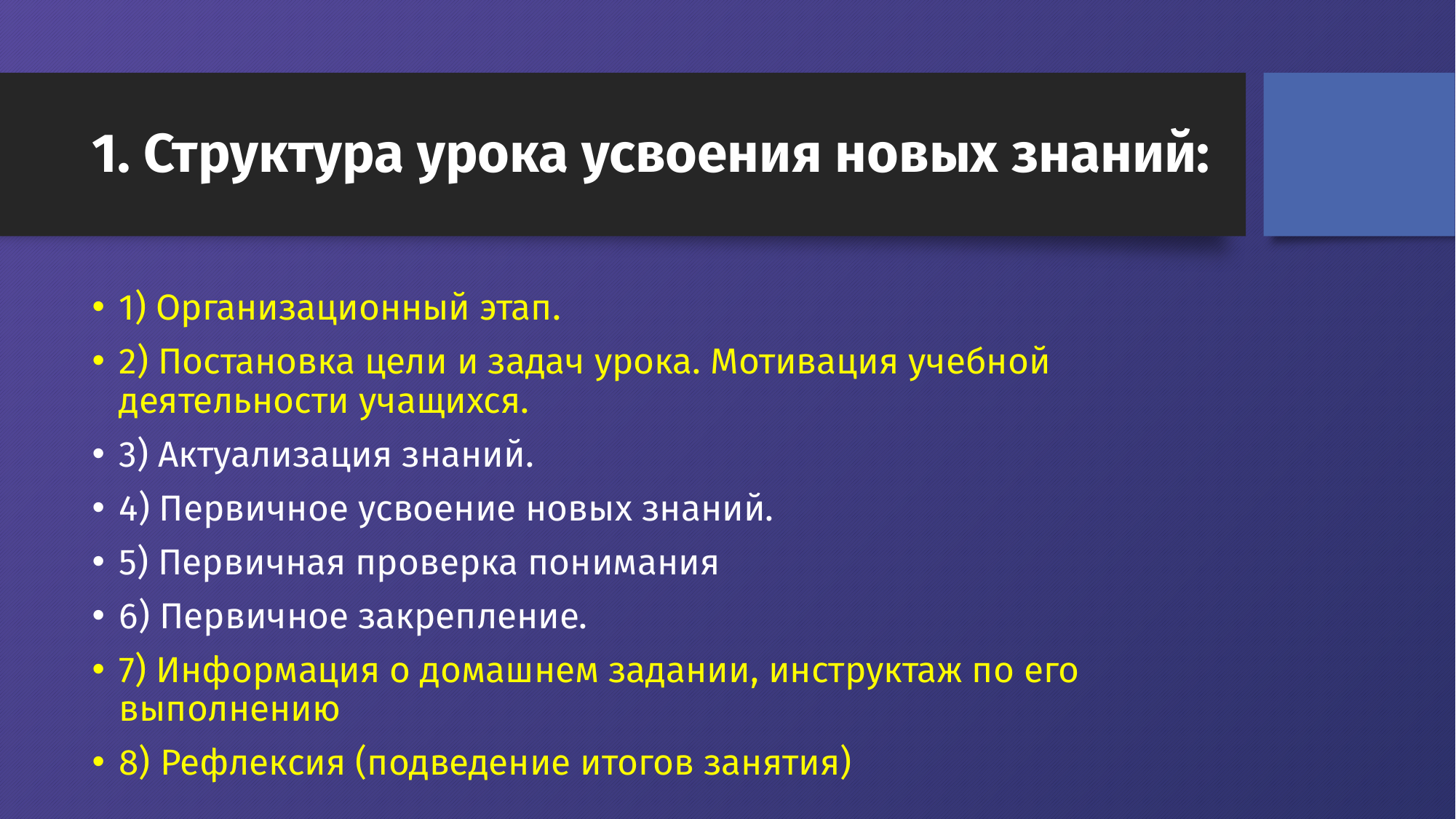

# 1. Структура урока усвоения новых знаний:

1) Организационный этап.
2) Постановка цели и задач урока. Мотивация учебной деятельности учащихся.
3) Актуализация знаний.
4) Первичное усвоение новых знаний.
5) Первичная проверка понимания
6) Первичное закрепление.
7) Информация о домашнем задании, инструктаж по его выполнению
8) Рефлексия (подведение итогов занятия)